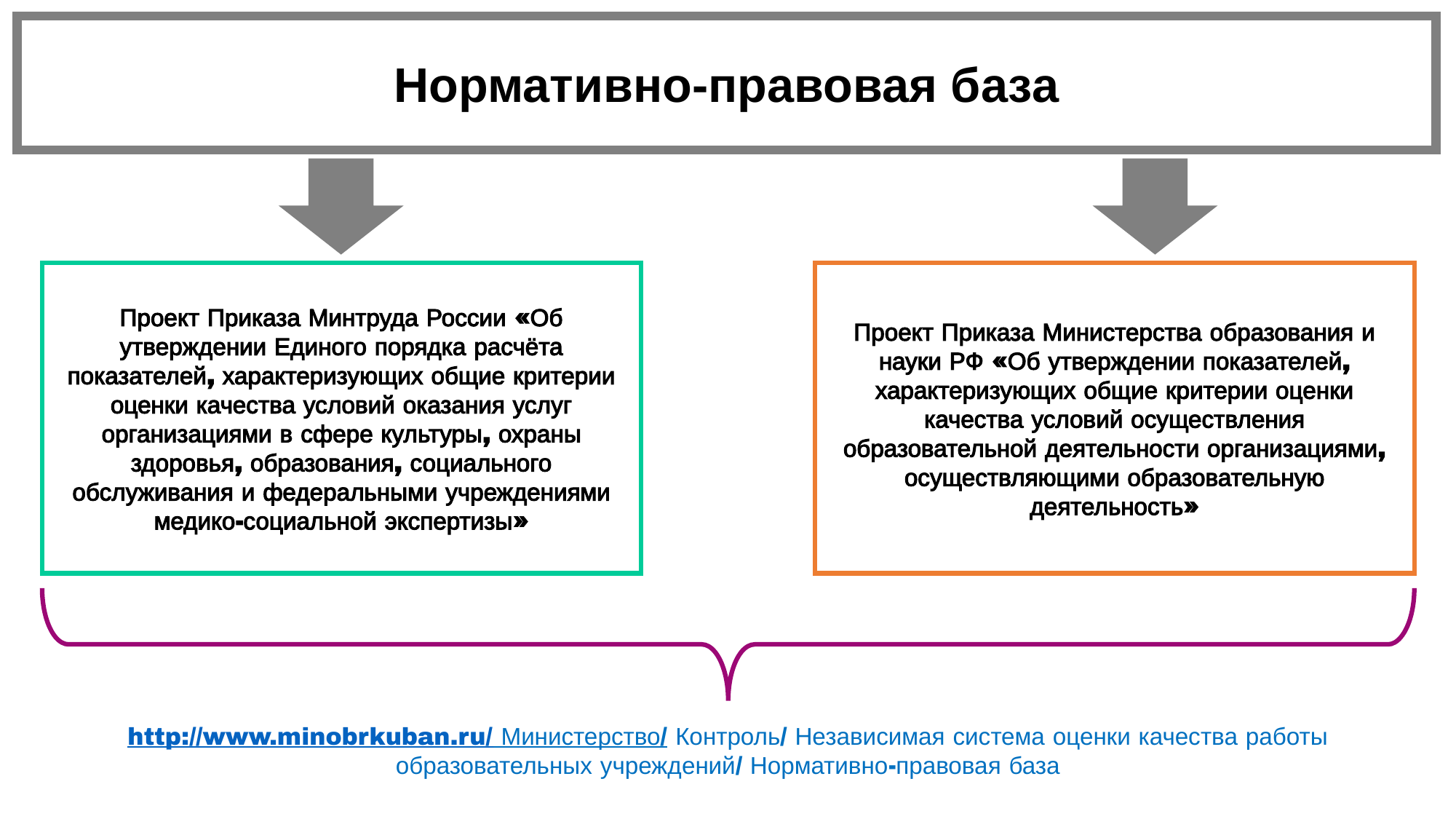

Нормативно-правовая база

Проект Приказа Минтруда России «Об утверждении Единого порядка расчёта показателей, характеризующих общие критерии оценки качества условий оказания услуг организациями в сфере культуры, охраны здоровья, образования, социального обслуживания и федеральными учреждениями медико-социальной экспертизы»
Проект Приказа Министерства образования и науки РФ «Об утверждении показателей, характеризующих общие критерии оценки качества условий осуществления образовательной деятельности организациями, осуществляющими образовательную деятельность»
http://www.minobrkuban.ru/ Министерство/ Контроль/ Независимая система оценки качества работы образовательных учреждений/ Нормативно-правовая база